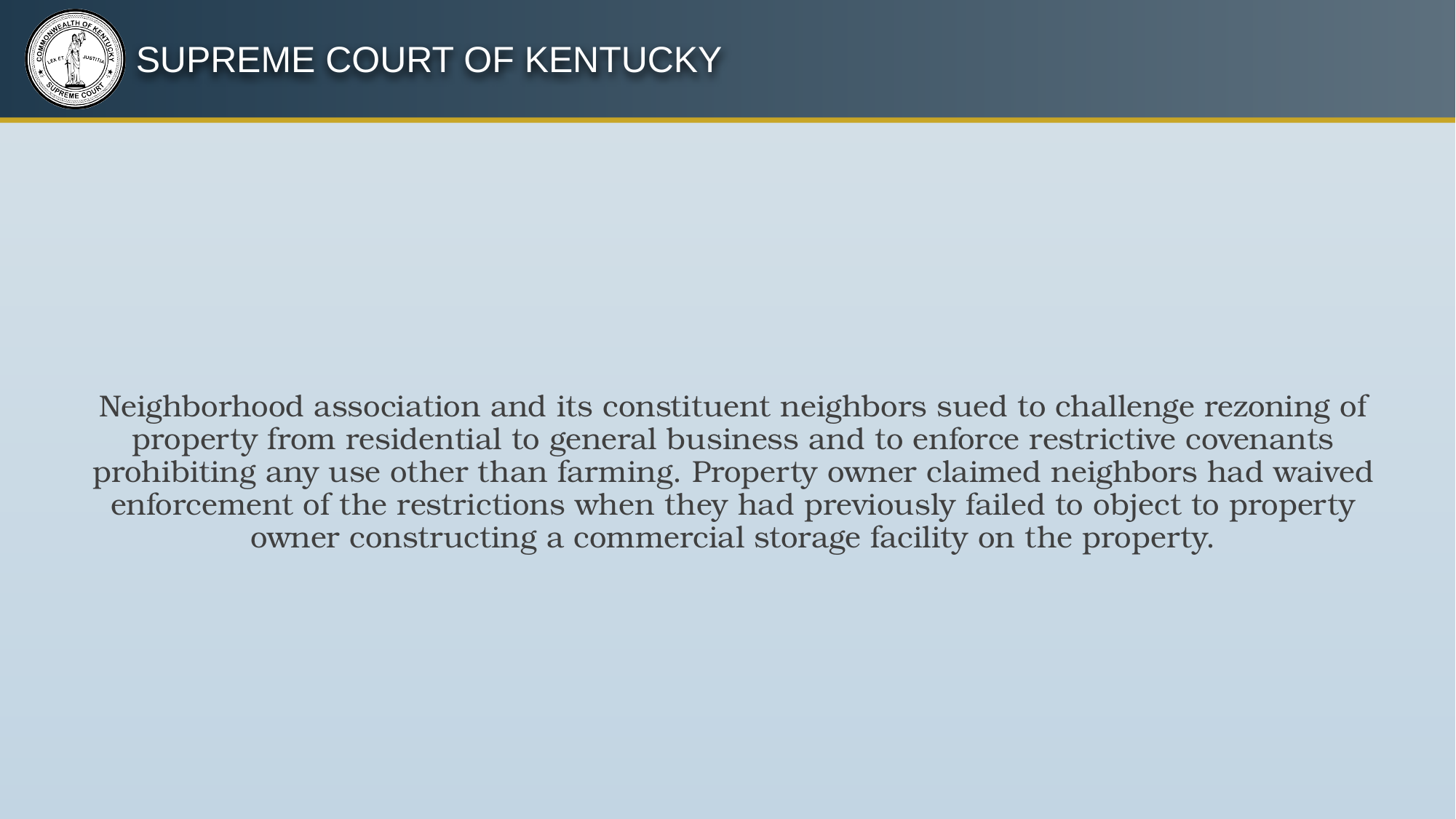

Neighborhood association and its constituent neighbors sued to challenge rezoning of property from residential to general business and to enforce restrictive covenants prohibiting any use other than farming. Property owner claimed neighbors had waived enforcement of the restrictions when they had previously failed to object to property owner constructing a commercial storage facility on the property.